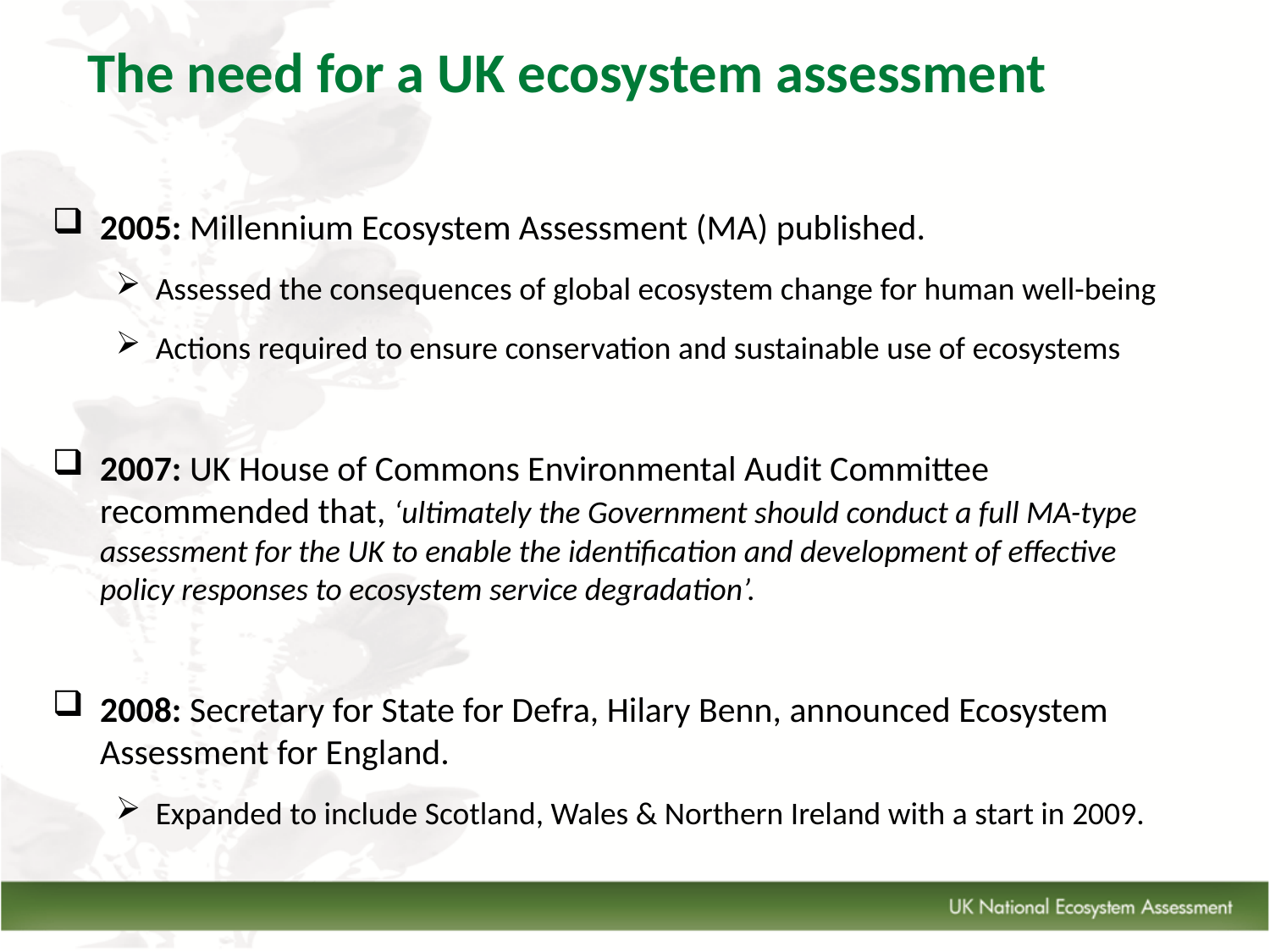

# The need for a UK ecosystem assessment
2005: Millennium Ecosystem Assessment (MA) published.
Assessed the consequences of global ecosystem change for human well-being
Actions required to ensure conservation and sustainable use of ecosystems

2007: UK House of Commons Environmental Audit Committee recommended that, ‘ultimately the Government should conduct a full MA-type assessment for the UK to enable the identification and development of effective policy responses to ecosystem service degradation’.

2008: Secretary for State for Defra, Hilary Benn, announced Ecosystem Assessment for England.
Expanded to include Scotland, Wales & Northern Ireland with a start in 2009.